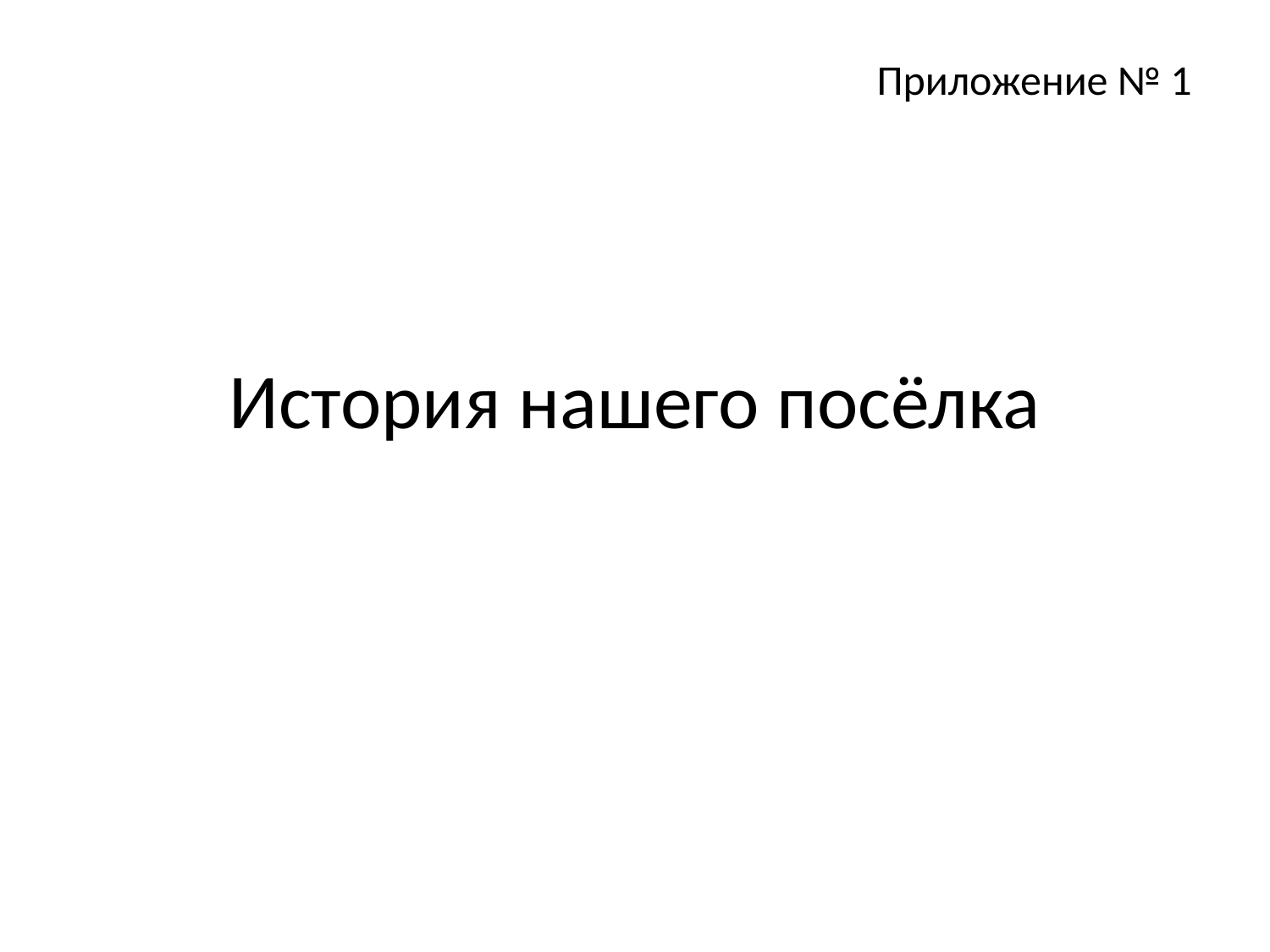

Приложение № 1
# История нашего посёлка